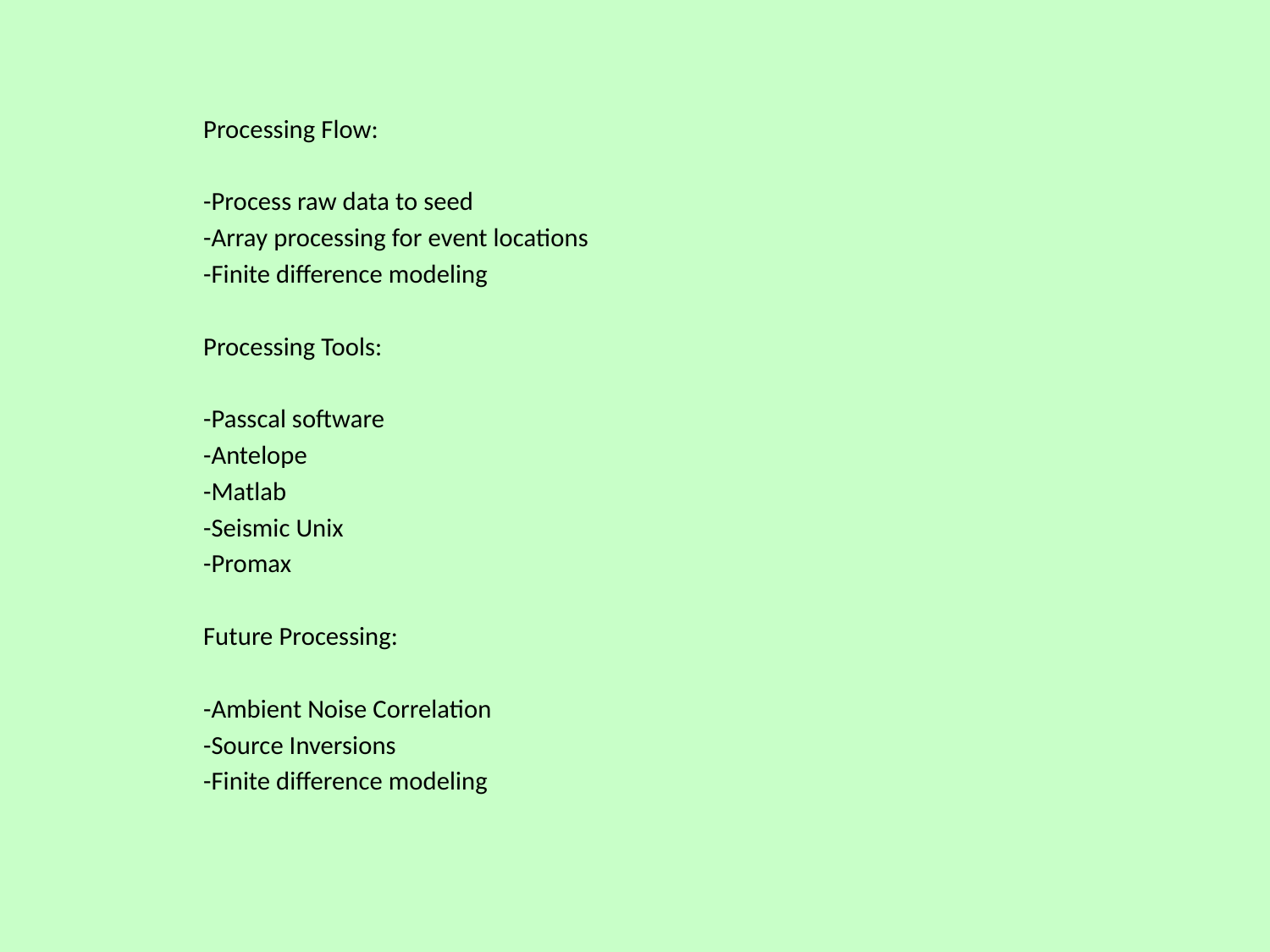

Processing Flow:

-Process raw data to seed
-Array processing for event locations
-Finite difference modeling

Processing Tools:

-Passcal software
-Antelope
-Matlab
-Seismic Unix
-Promax

Future Processing:

-Ambient Noise Correlation
-Source Inversions
-Finite difference modeling